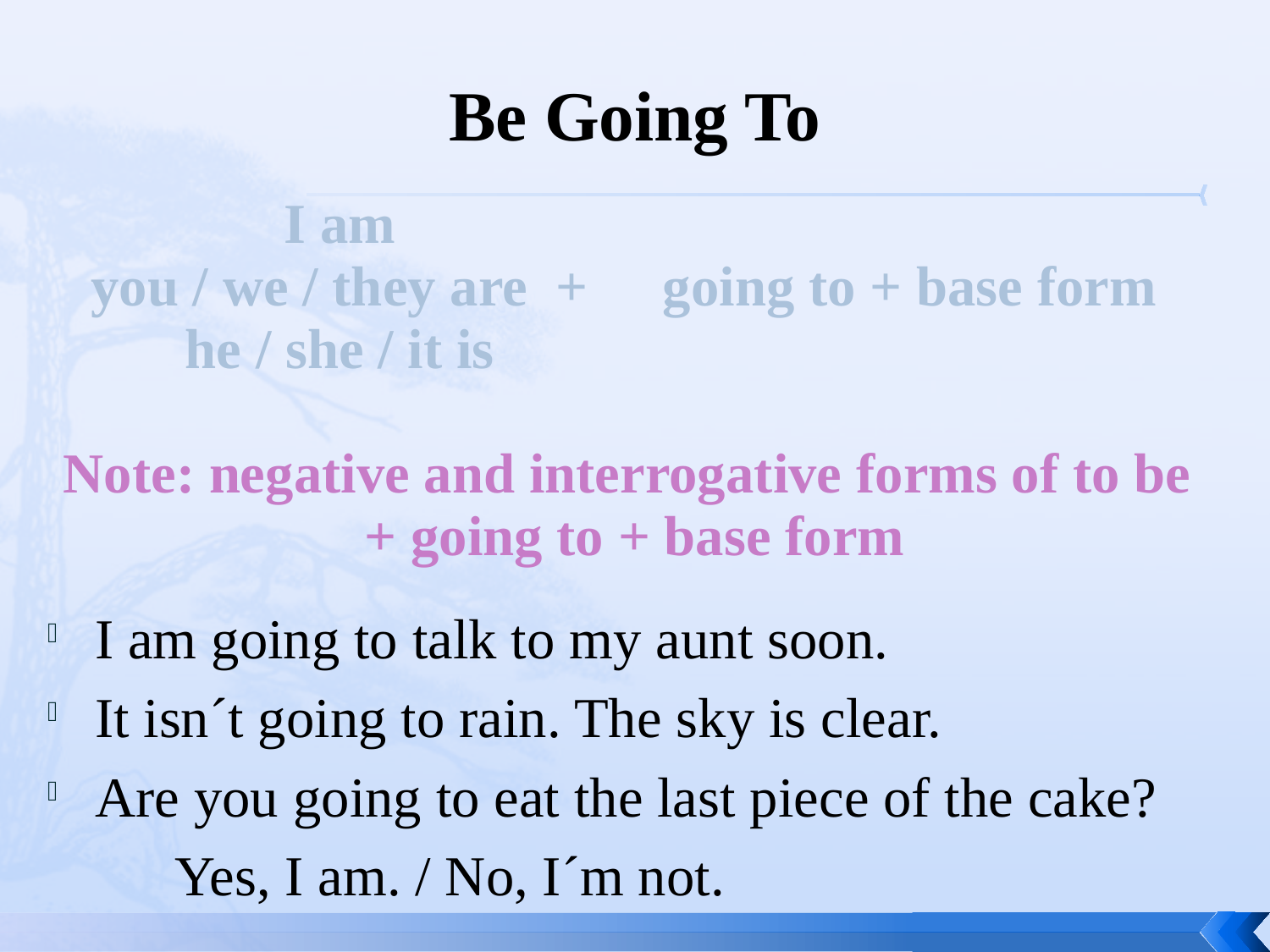

# Be Going To
| I am you / we / they are + he / she / it is | going to + base form |
| --- | --- |
| Note: negative and interrogative forms of to be + going to + base form |
| --- |
I am going to talk to my aunt soon.
It isn´t going to rain. The sky is clear.
Are you going to eat the last piece of the cake?
	Yes, I am. / No, I´m not.